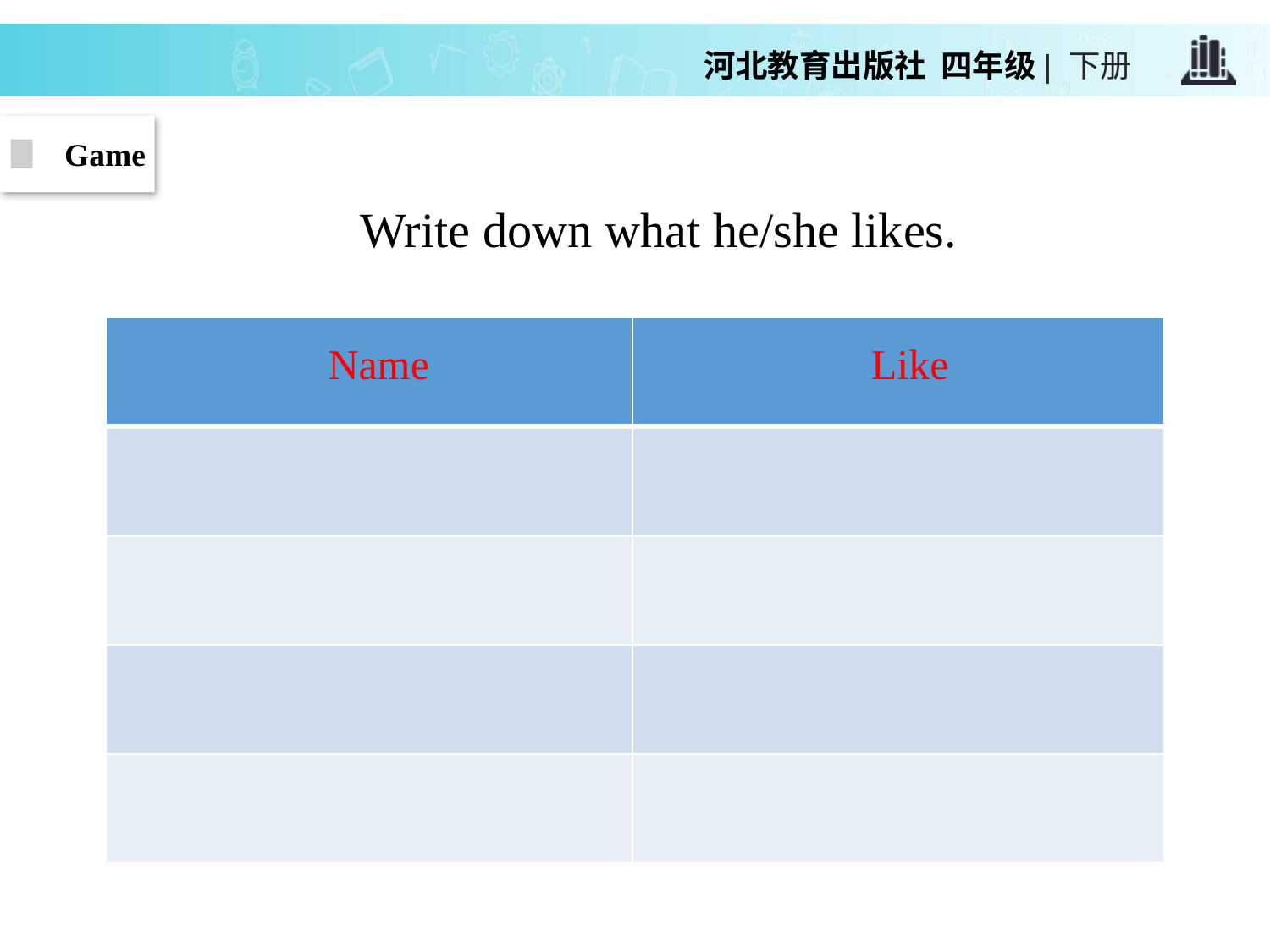

Game

Write down what he/she likes.
|  |  |
| --- | --- |
|  |  |
|  |  |
|  |  |
|  |  |
Name
Like